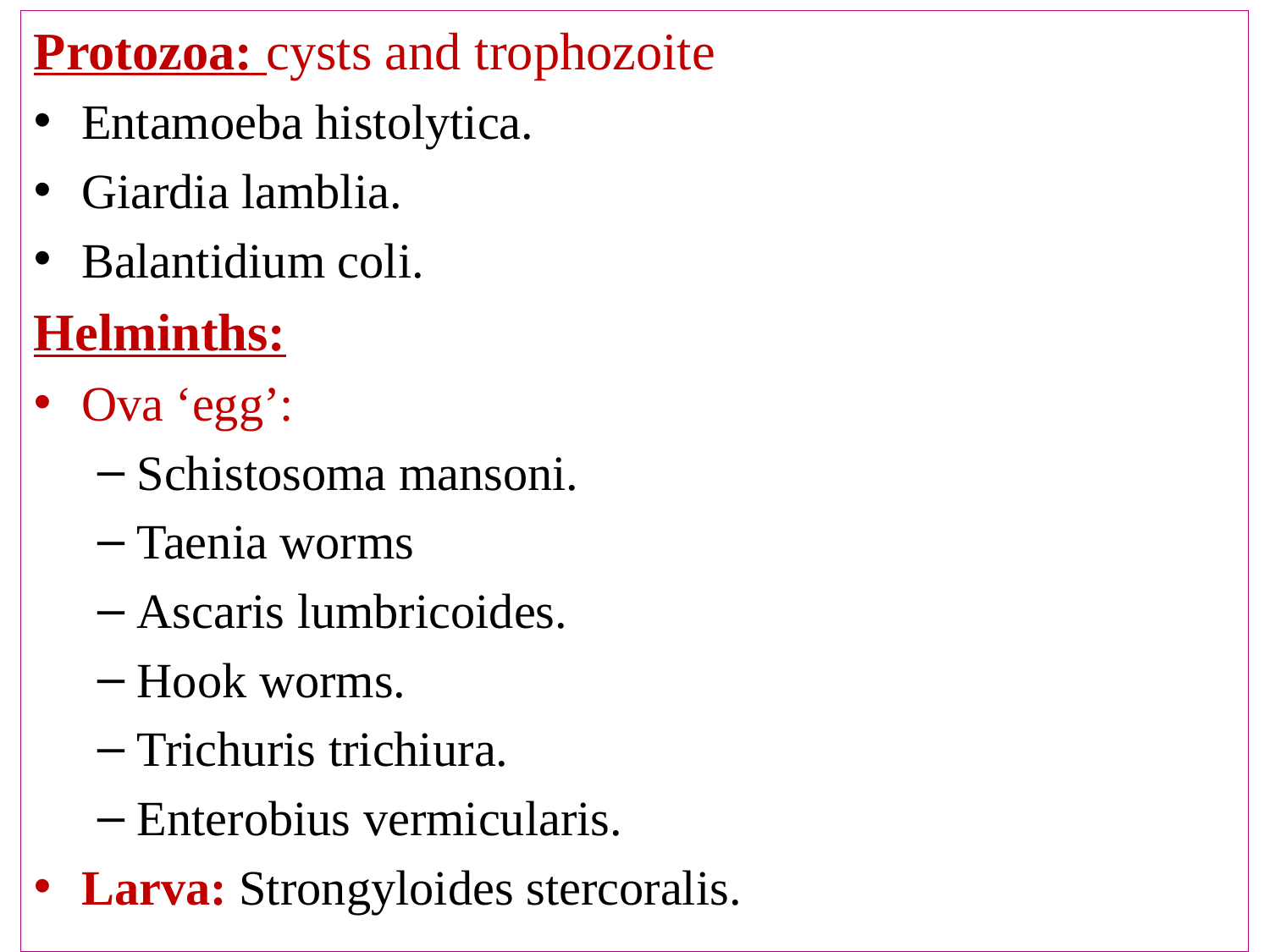

Protozoa: cysts and trophozoite
Entamoeba histolytica.
Giardia lamblia.
Balantidium coli.
Helminths:
Ova ‘egg’:
Schistosoma mansoni.
Taenia worms
Ascaris lumbricoides.
Hook worms.
Trichuris trichiura.
Enterobius vermicularis.
Larva: Strongyloides stercoralis.